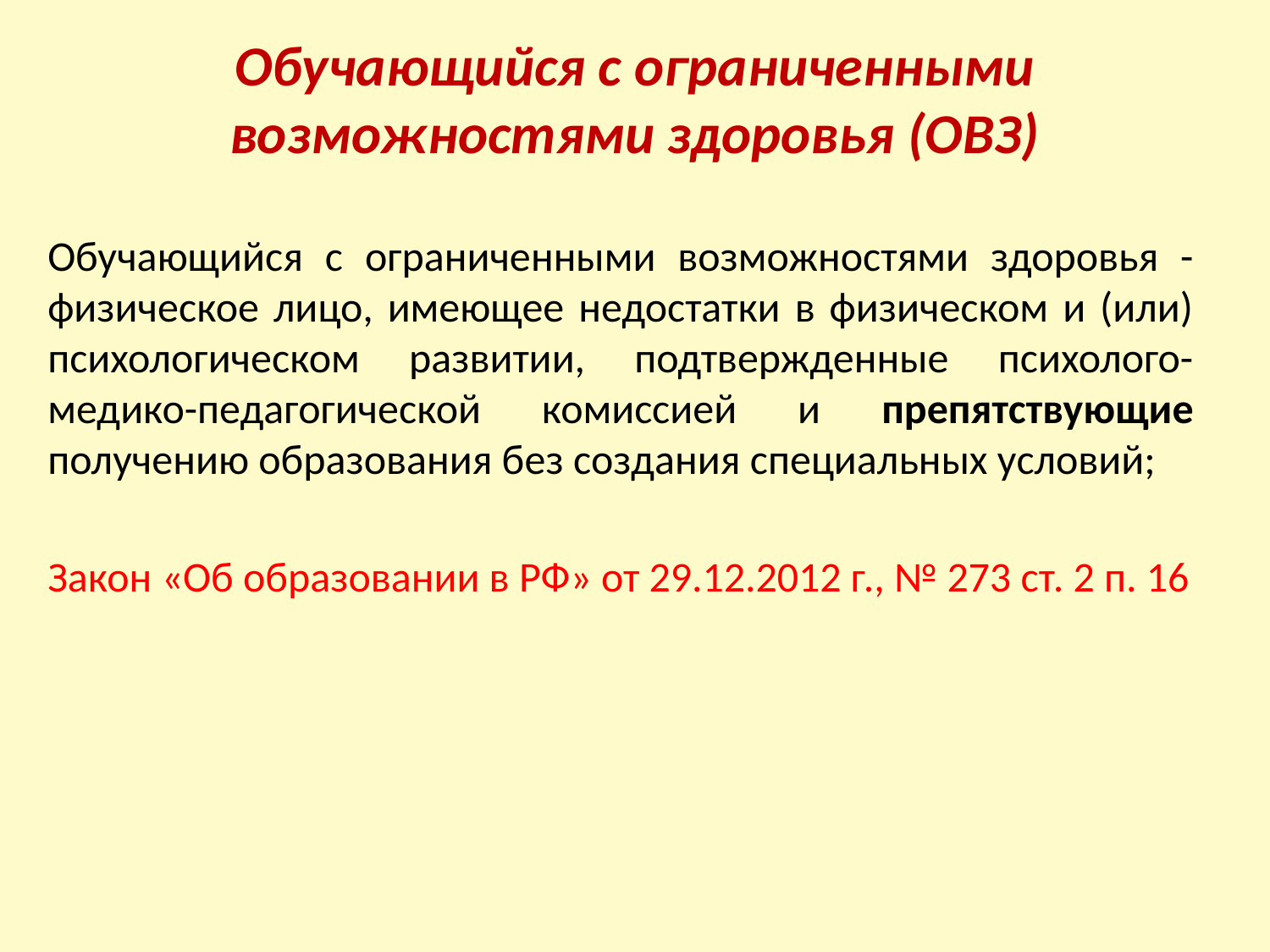

# Обучающийся с ограниченными возможностями здоровья (ОВЗ)
Обучающийся с ограниченными возможностями здоровья - физическое лицо, имеющее недостатки в физическом и (или) психологическом развитии, подтвержденные психолого-медико-педагогической комиссией и препятствующие получению образования без создания специальных условий;

Закон «Об образовании в РФ» от 29.12.2012 г., № 273 ст. 2 п. 16